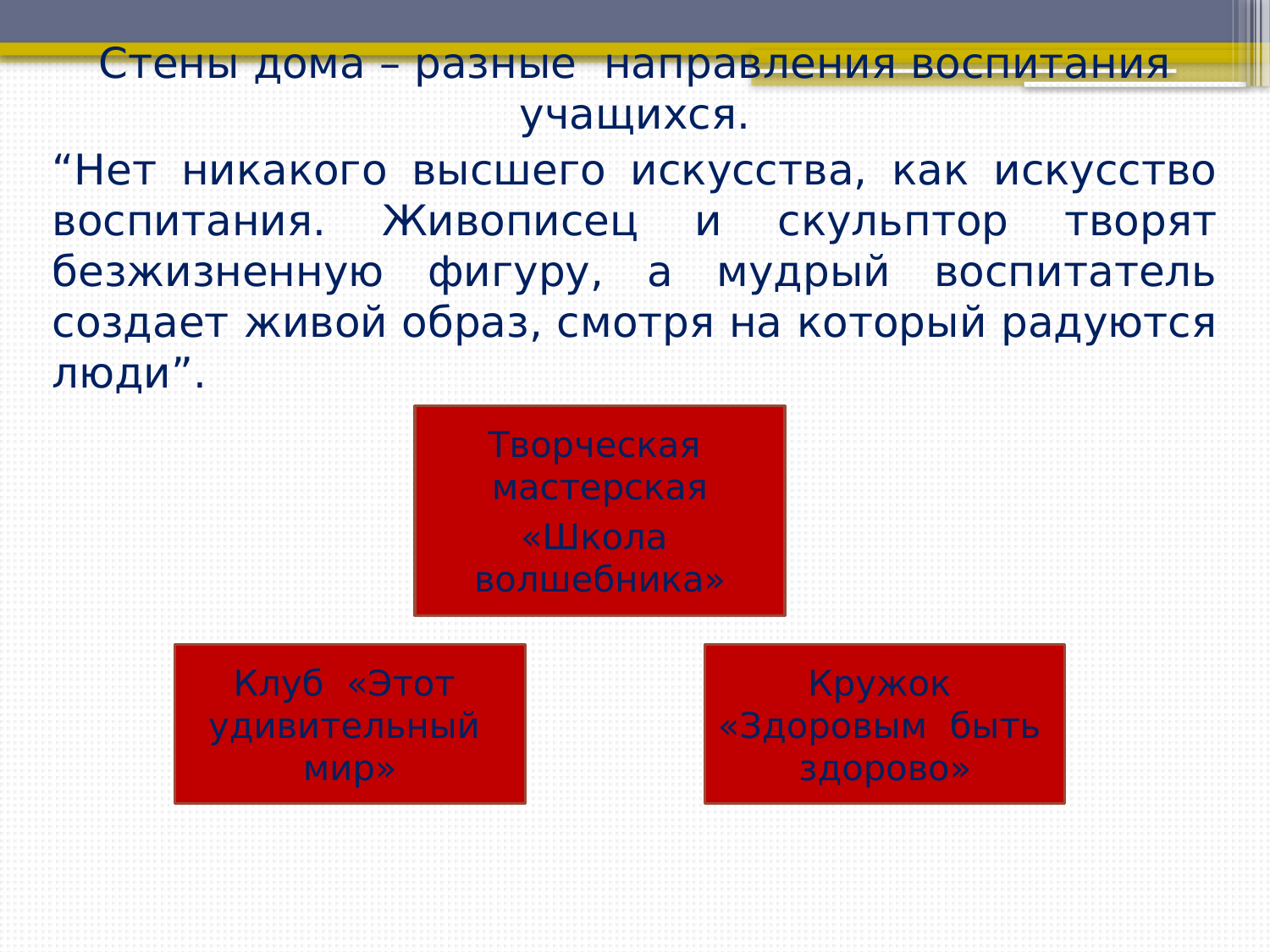

# Стены дома – разные  направления воспитания учащихся.
“Нет никакого высшего искусства, как искусство воспитания. Живописец и скульптор творят безжизненную фигуру, а мудрый воспитатель создает живой образ, смотря на который радуются люди”.
Творческая  мастерская
«Школа  волшебника»

Клуб  «Этот  удивительный  мир»
Кружок  «Здоровым  быть  здорово»